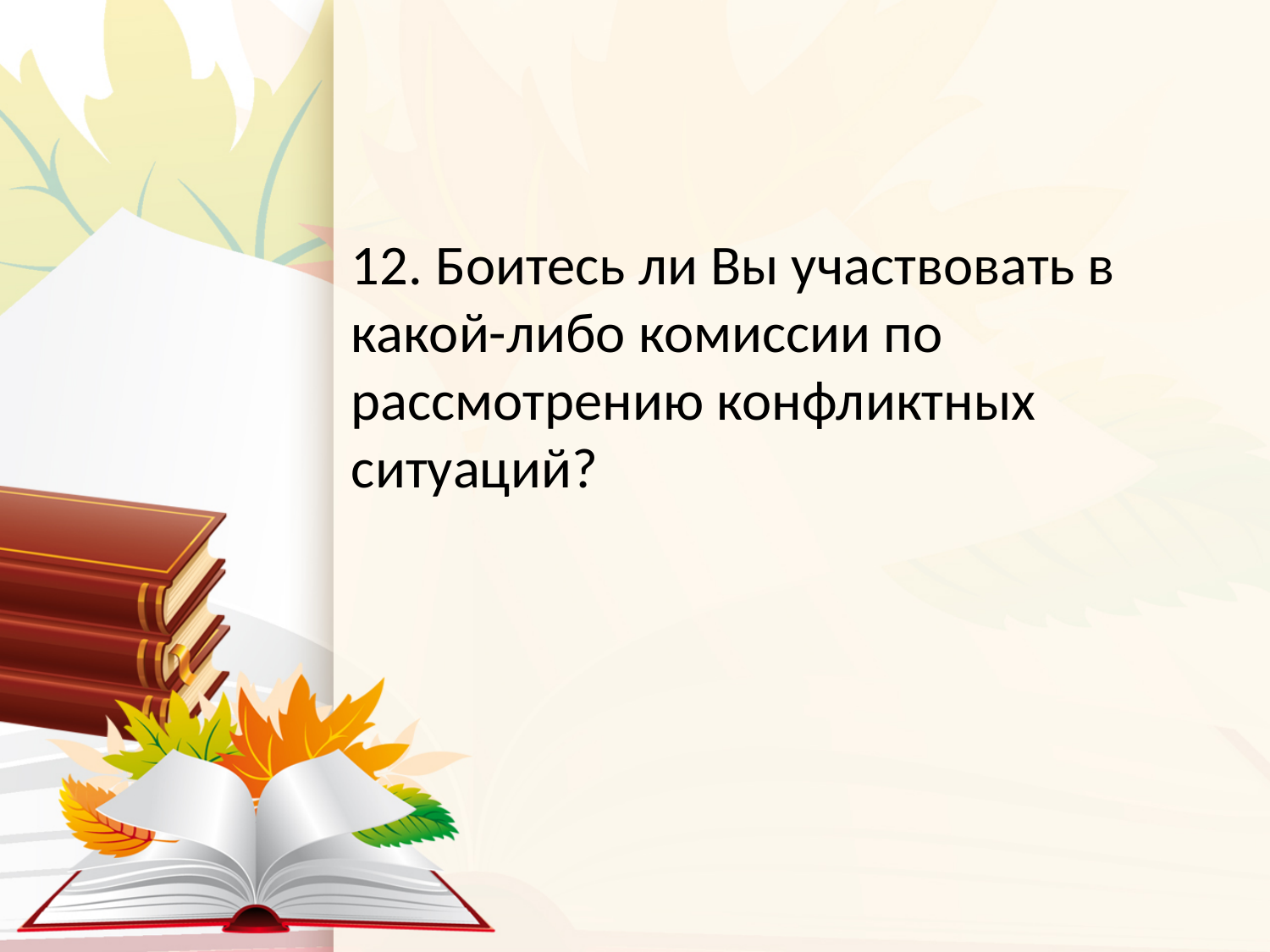

12. Боитесь ли Вы участвовать в какой-либо комиссии по рассмотрению конфликтных ситуаций?